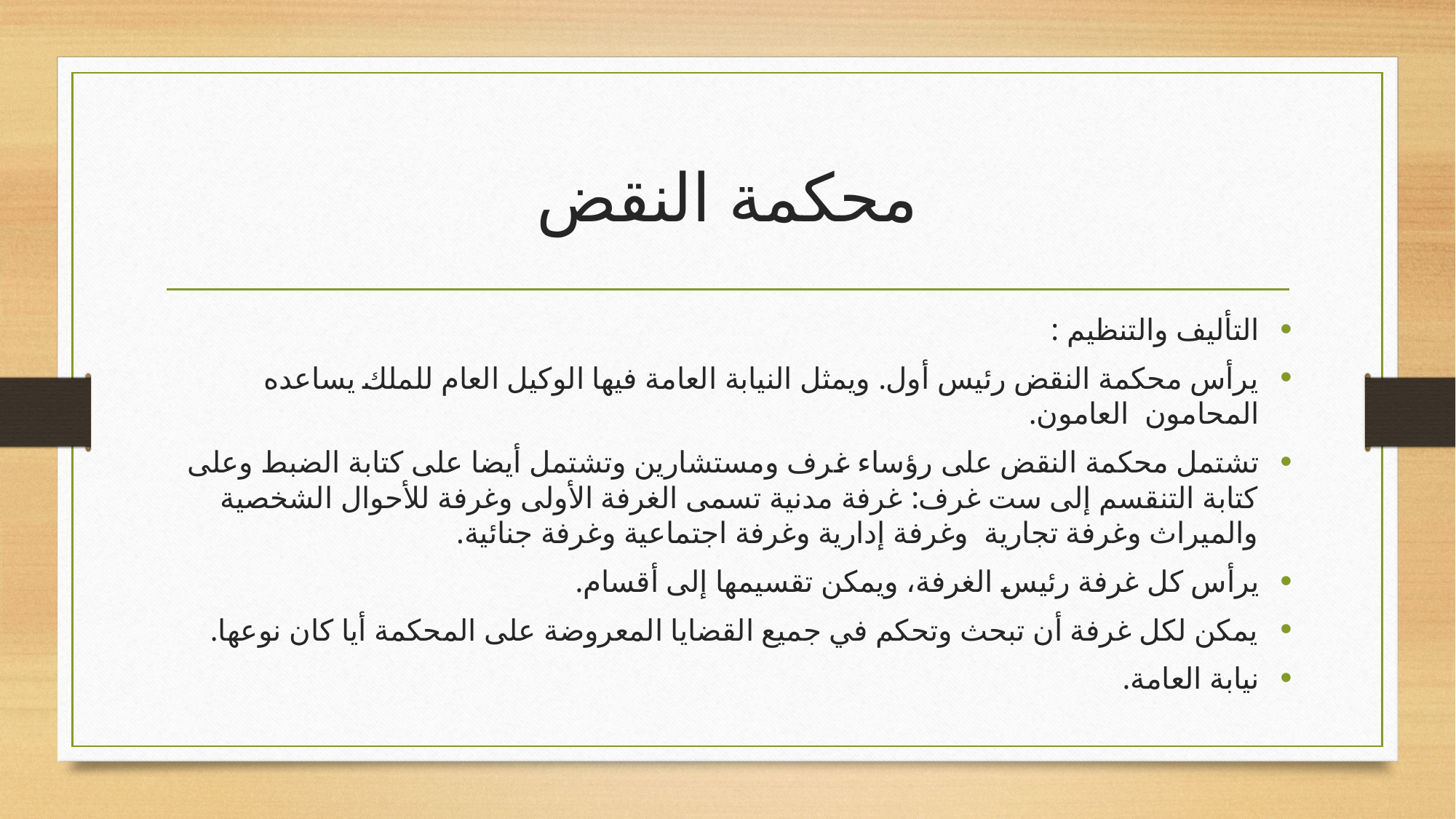

# محكمة النقض
التأليف والتنظيم :
يرأس محكمة النقض رئيس أول. ويمثل النيابة العامة فيها الوكيل العام للملك يساعده المحامون  العامون.
تشتمل محكمة النقض على رؤساء غرف ومستشارين وتشتمل أيضا على كتابة الضبط وعلى كتابة التنقسم إلى ست غرف: غرفة مدنية تسمى الغرفة الأولى وغرفة للأحوال الشخصية والميراث وغرفة تجارية  وغرفة إدارية وغرفة اجتماعية وغرفة جنائية.
يرأس كل غرفة رئيس الغرفة، ويمكن تقسيمها إلى أقسام.
يمكن لكل غرفة أن تبحث وتحكم في جميع القضايا المعروضة على المحكمة أيا كان نوعها.
نيابة العامة.